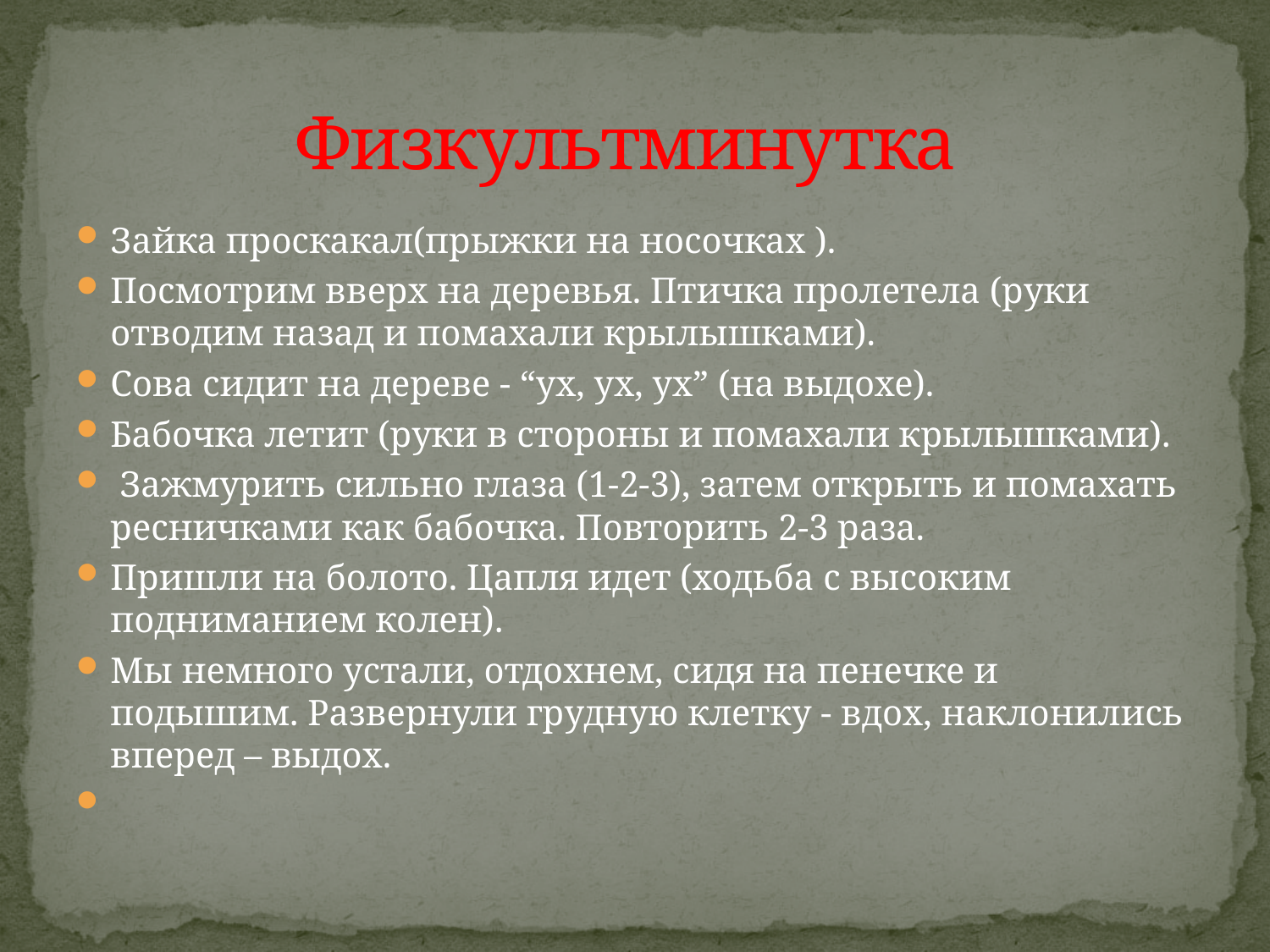

# Физкультминутка
Зайка проскакал(прыжки на носочках ).
Посмотрим вверх на деревья. Птичка пролетела (руки отводим назад и помахали крылышками).
Сова сидит на дереве - “ух, ух, ух” (на выдохе).
Бабочка летит (руки в стороны и помахали крылышками).
 Зажмурить сильно глаза (1-2-3), затем открыть и помахать ресничками как бабочка. Повторить 2-3 раза.
Пришли на болото. Цапля идет (ходьба с высоким подниманием колен).
Мы немного устали, отдохнем, сидя на пенечке и подышим. Развернули грудную клетку - вдох, наклонились вперед – выдох.